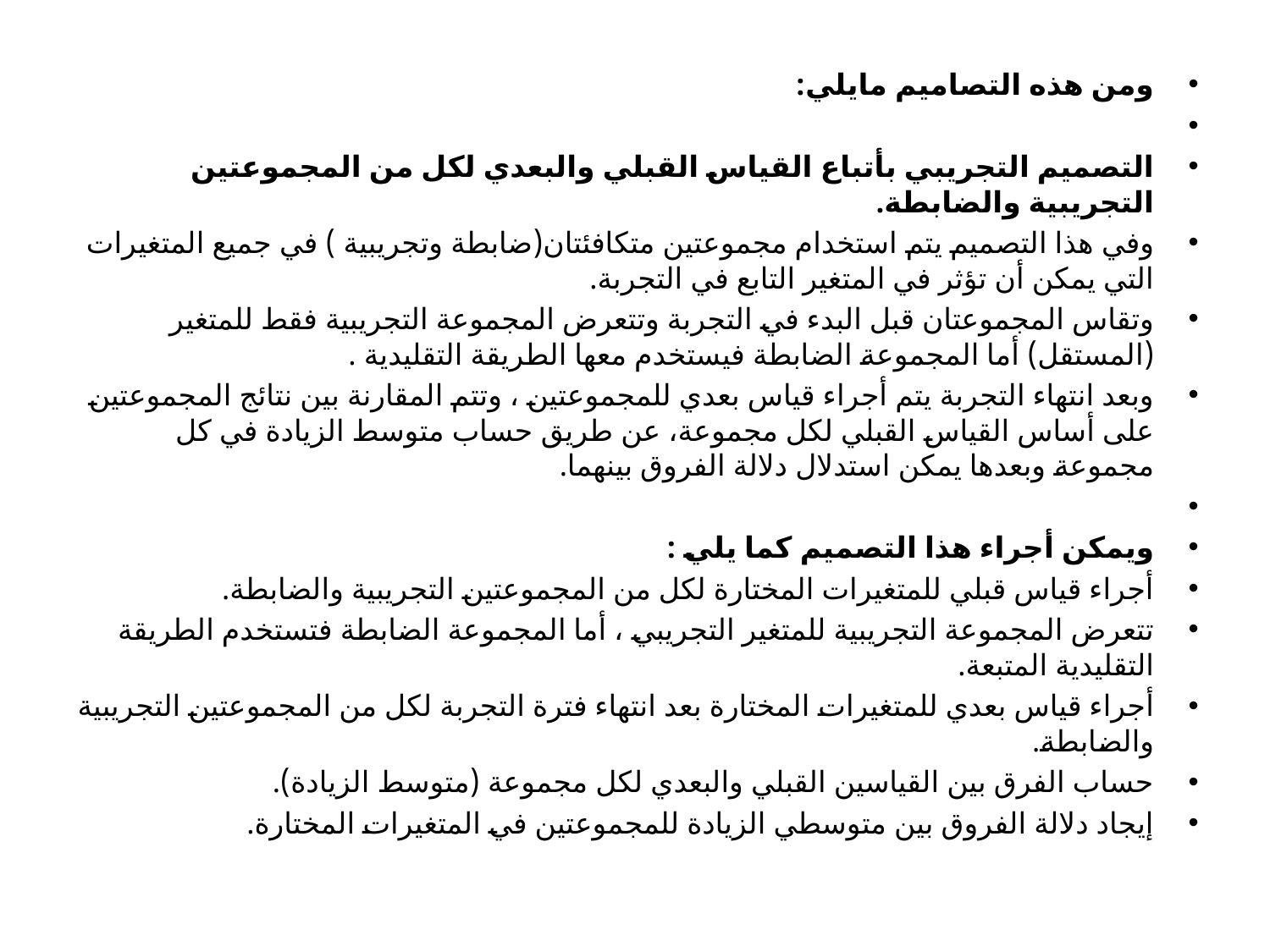

ومن هذه التصاميم مايلي:

التصميم التجريبي بأتباع القياس القبلي والبعدي لكل من المجموعتين التجريبية والضابطة.
وفي هذا التصميم يتم استخدام مجموعتين متكافئتان(ضابطة وتجريبية ) في جميع المتغيرات التي يمكن أن تؤثر في المتغير التابع في التجربة.
وتقاس المجموعتان قبل البدء في التجربة وتتعرض المجموعة التجريبية فقط للمتغير (المستقل) أما المجموعة الضابطة فيستخدم معها الطريقة التقليدية .
وبعد انتهاء التجربة يتم أجراء قياس بعدي للمجموعتين ، وتتم المقارنة بين نتائج المجموعتين على أساس القياس القبلي لكل مجموعة، عن طريق حساب متوسط الزيادة في كل مجموعة وبعدها يمكن استدلال دلالة الفروق بينهما.

ويمكن أجراء هذا التصميم كما يلي :
أجراء قياس قبلي للمتغيرات المختارة لكل من المجموعتين التجريبية والضابطة.
تتعرض المجموعة التجريبية للمتغير التجريبي ، أما المجموعة الضابطة فتستخدم الطريقة التقليدية المتبعة.
أجراء قياس بعدي للمتغيرات المختارة بعد انتهاء فترة التجربة لكل من المجموعتين التجريبية والضابطة.
حساب الفرق بين القياسين القبلي والبعدي لكل مجموعة (متوسط الزيادة).
إيجاد دلالة الفروق بين متوسطي الزيادة للمجموعتين في المتغيرات المختارة.